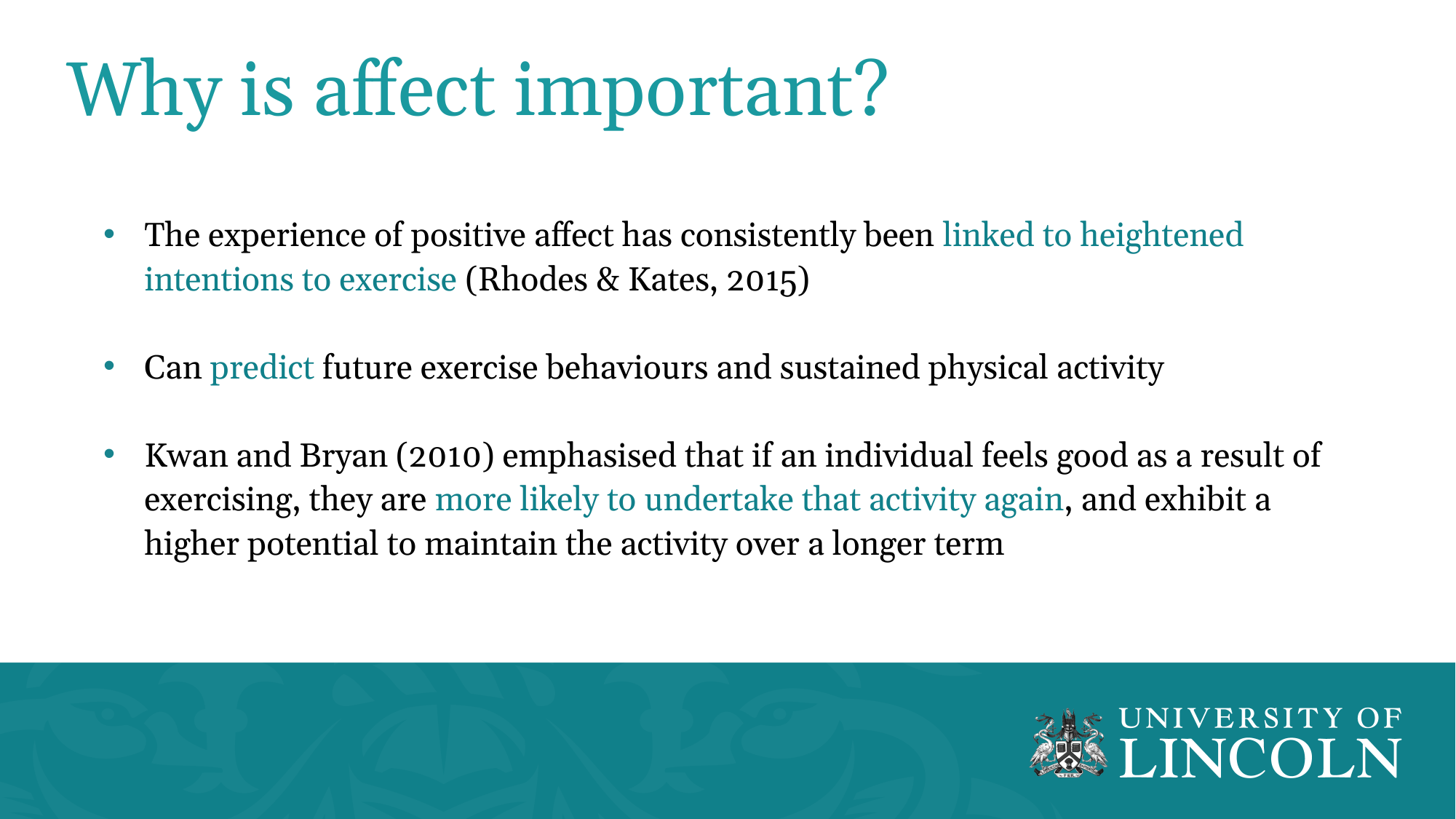

Why is affect important?
The experience of positive affect has consistently been linked to heightened intentions to exercise (Rhodes & Kates, 2015)

Can predict future exercise behaviours and sustained physical activity

Kwan and Bryan (2010) emphasised that if an individual feels good as a result of exercising, they are more likely to undertake that activity again, and exhibit a higher potential to maintain the activity over a longer term